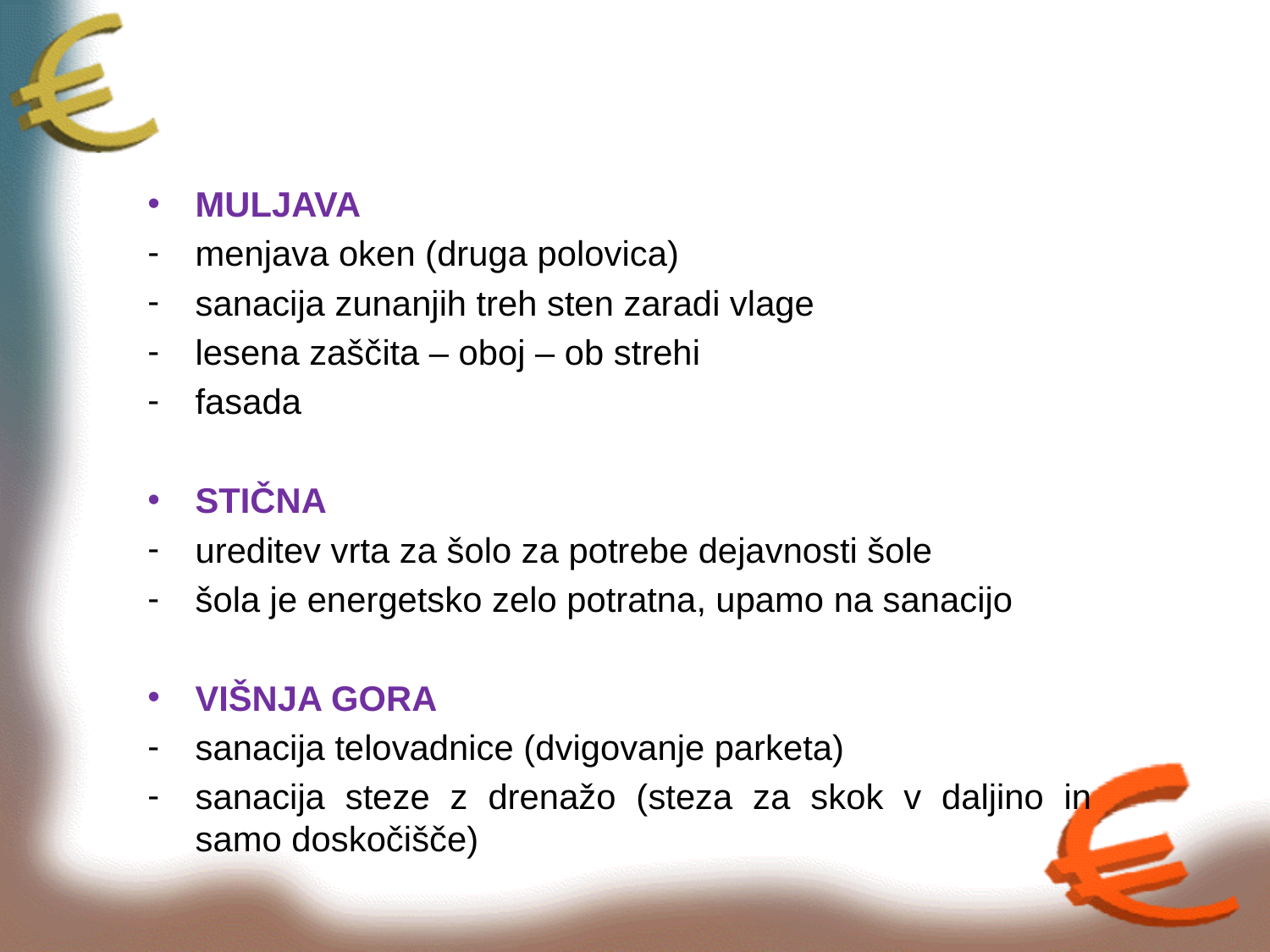

#

MULJAVA
menjava oken (druga polovica)
sanacija zunanjih treh sten zaradi vlage
lesena zaščita – oboj – ob strehi
fasada

STIČNA
ureditev vrta za šolo za potrebe dejavnosti šole
šola je energetsko zelo potratna, upamo na sanacijo

VIŠNJA GORA
sanacija telovadnice (dvigovanje parketa)
sanacija steze z drenažo (steza za skok v daljino in samo doskočišče)